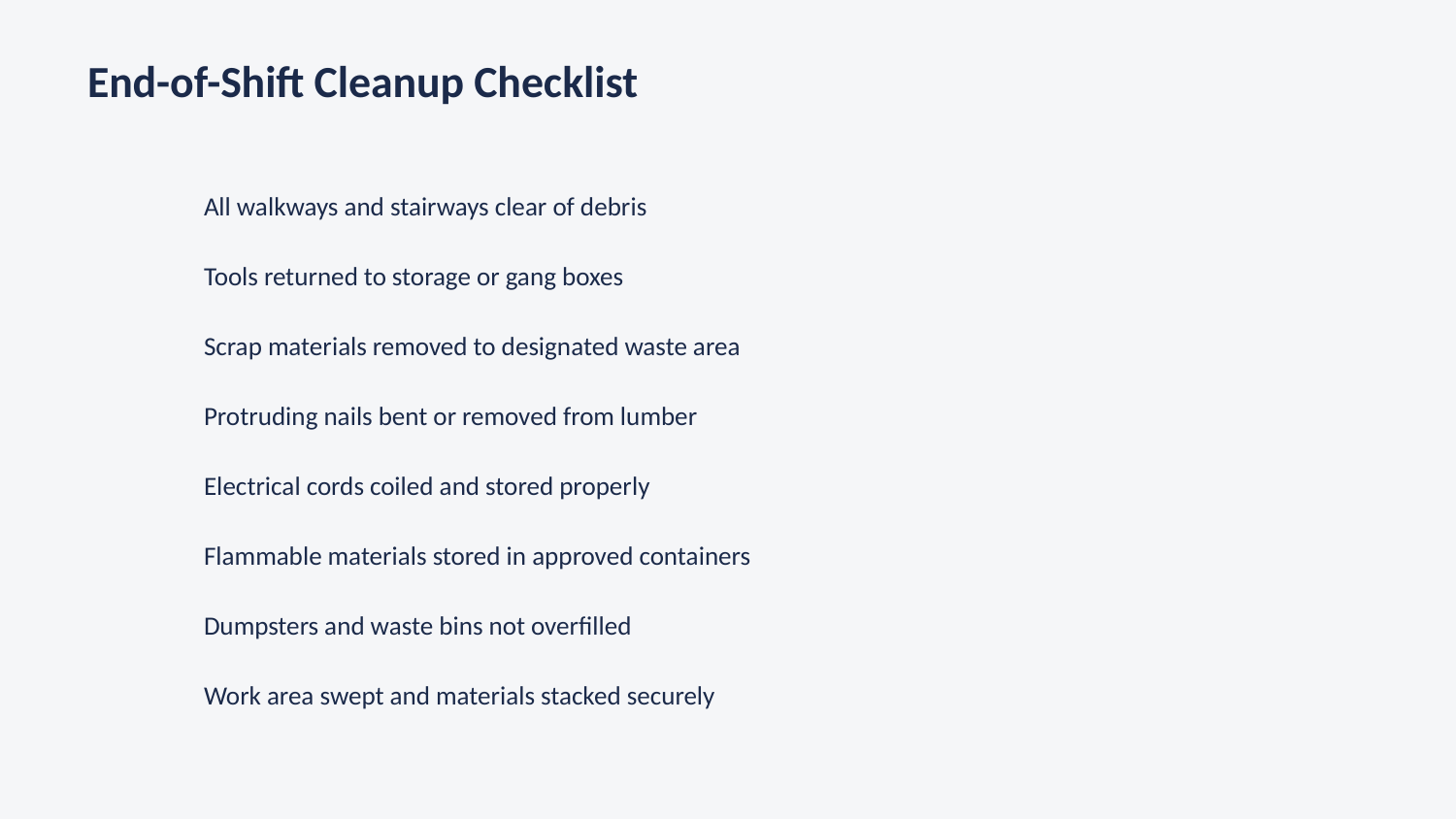

End-of-Shift Cleanup Checklist

All walkways and stairways clear of debris

Tools returned to storage or gang boxes

Scrap materials removed to designated waste area

Protruding nails bent or removed from lumber

Electrical cords coiled and stored properly

Flammable materials stored in approved containers

Dumpsters and waste bins not overfilled

Work area swept and materials stacked securely